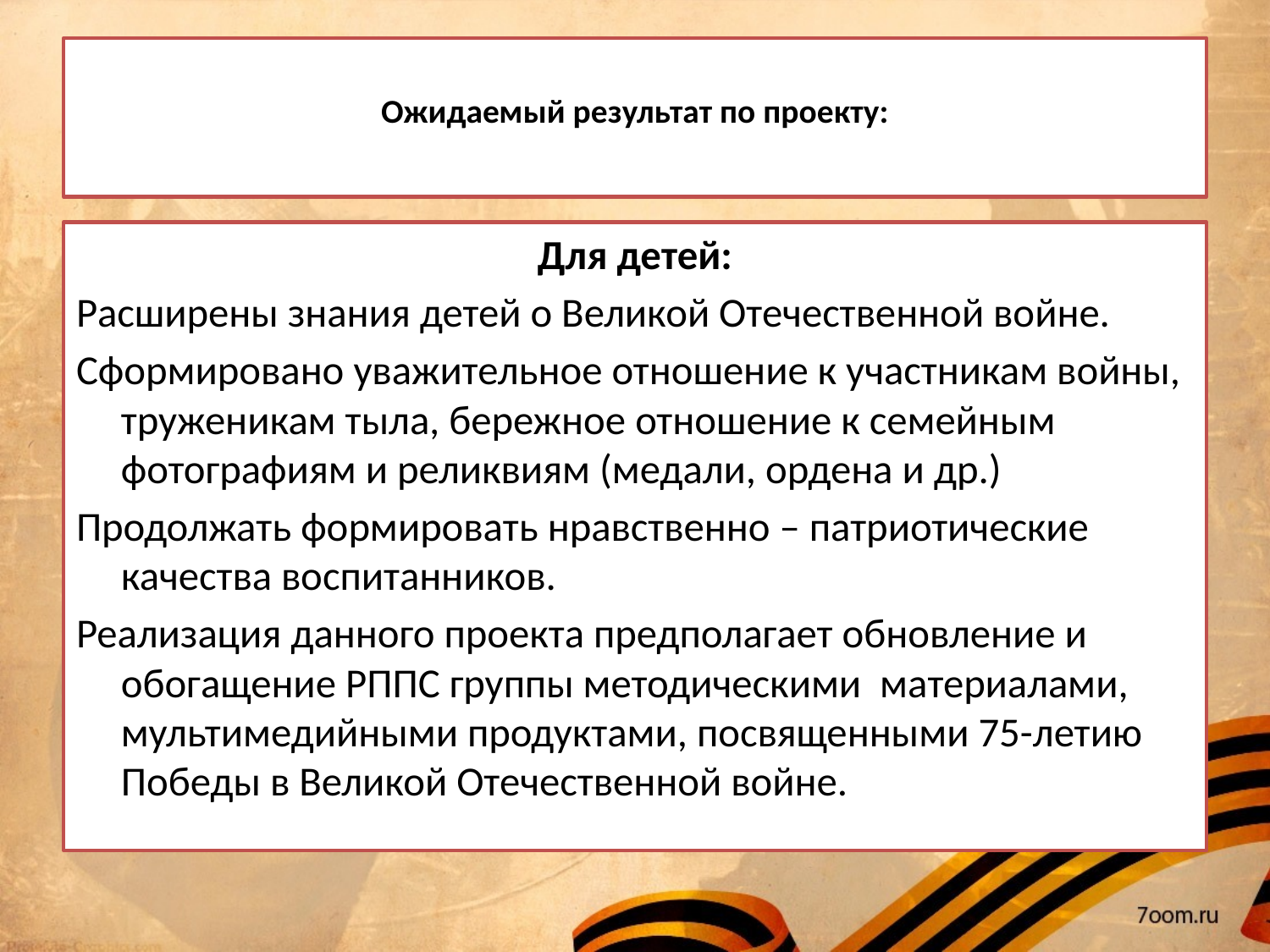

# Ожидаемый результат по проекту:
Для детей:
Расширены знания детей о Великой Отечественной войне.
Сформировано уважительное отношение к участникам войны, труженикам тыла, бережное отношение к семейным фотографиям и реликвиям (медали, ордена и др.)
Продолжать формировать нравственно – патриотические качества воспитанников.
Реализация данного проекта предполагает обновление и обогащение РППС группы методическими  материалами, мультимедийными продуктами, посвященными 75-летию Победы в Великой Отечественной войне.